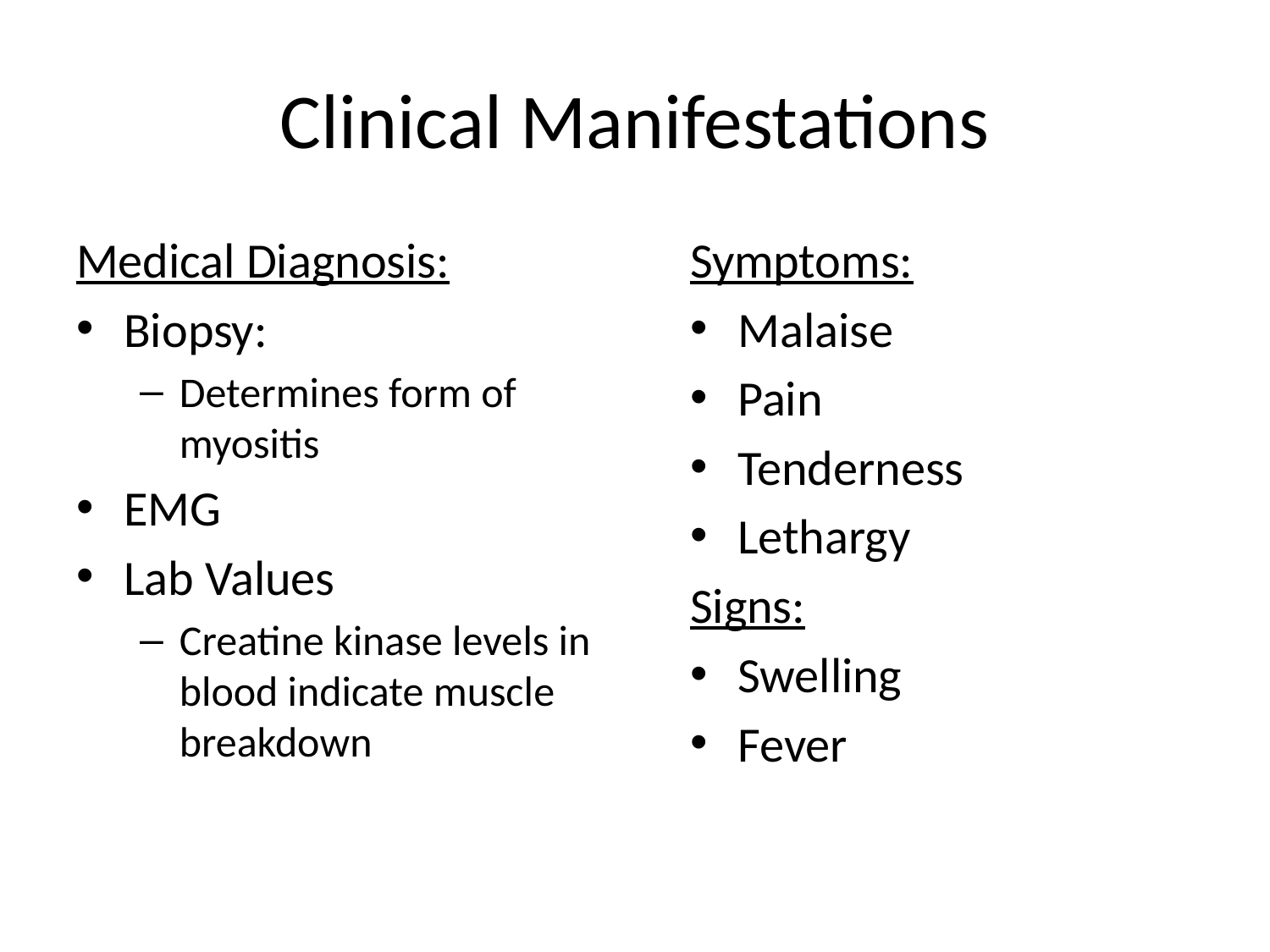

# Clinical Manifestations
Medical Diagnosis:
Biopsy:
Determines form of myositis
EMG
Lab Values
Creatine kinase levels in blood indicate muscle breakdown
Symptoms:
Malaise
Pain
Tenderness
Lethargy
Signs:
Swelling
Fever